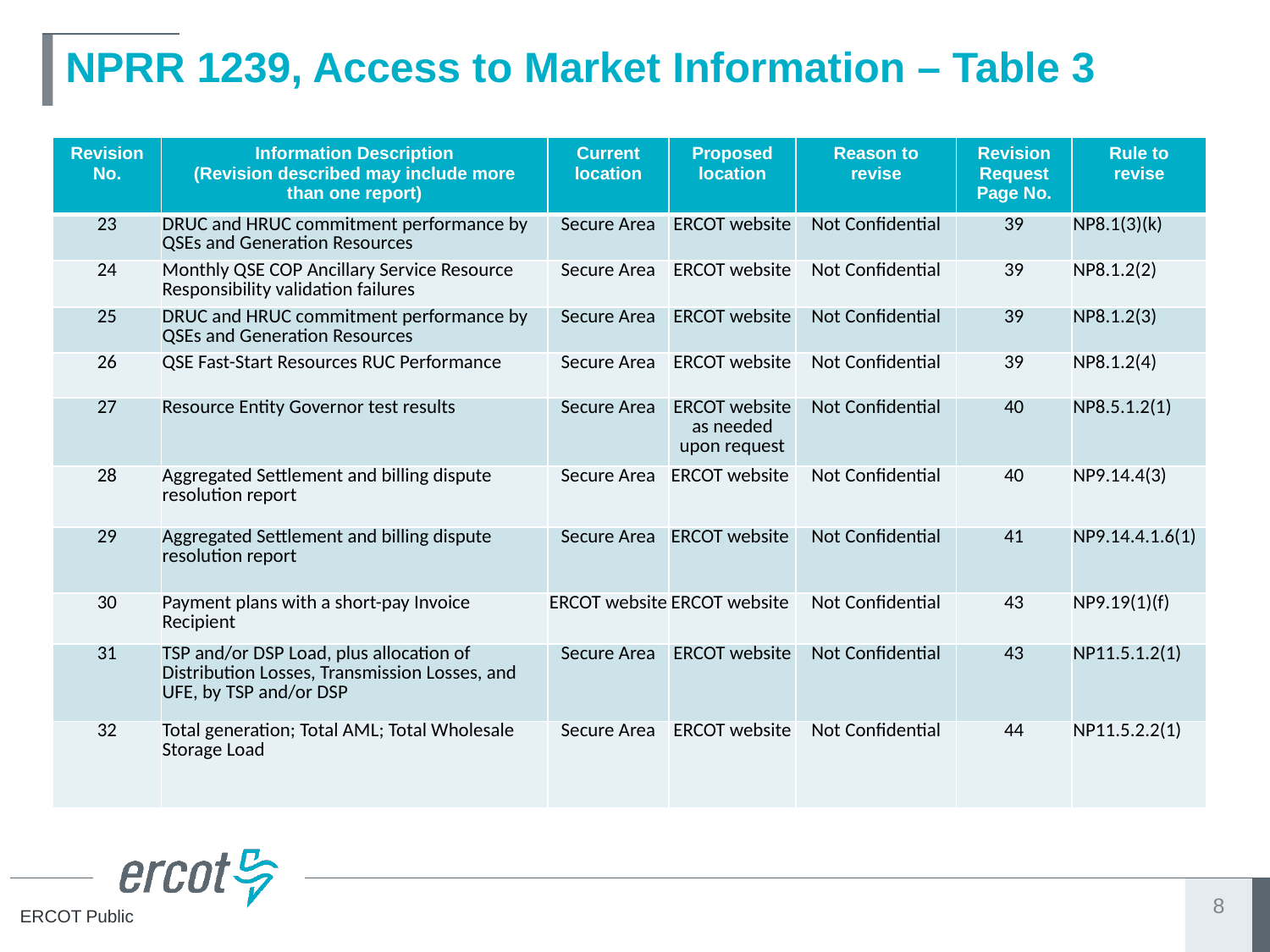

# NPRR 1239, Access to Market Information – Table 3
| Revision No. | Information Description (Revision described may include more than one report) | Current location | Proposed location | Reason to revise | Revision Request Page No. | Rule to revise |
| --- | --- | --- | --- | --- | --- | --- |
| 23 | DRUC and HRUC commitment performance by QSEs and Generation Resources | Secure Area | ERCOT website | Not Confidential | 39 | NP8.1(3)(k) |
| 24 | Monthly QSE COP Ancillary Service Resource Responsibility validation failures | Secure Area | ERCOT website | Not Confidential | 39 | NP8.1.2(2) |
| 25 | DRUC and HRUC commitment performance by QSEs and Generation Resources | Secure Area | ERCOT website | Not Confidential | 39 | NP8.1.2(3) |
| 26 | QSE Fast-Start Resources RUC Performance | Secure Area | ERCOT website | Not Confidential | 39 | NP8.1.2(4) |
| 27 | Resource Entity Governor test results | Secure Area | ERCOT website as needed upon request | Not Confidential | 40 | NP8.5.1.2(1) |
| 28 | Aggregated Settlement and billing dispute resolution report | Secure Area | ERCOT website | Not Confidential | 40 | NP9.14.4(3) |
| 29 | Aggregated Settlement and billing dispute resolution report | Secure Area | ERCOT website | Not Confidential | 41 | NP9.14.4.1.6(1) |
| 30 | Payment plans with a short-pay Invoice Recipient | ERCOT website | ERCOT website | Not Confidential | 43 | NP9.19(1)(f) |
| 31 | TSP and/or DSP Load, plus allocation of Distribution Losses, Transmission Losses, and UFE, by TSP and/or DSP | Secure Area | ERCOT website | Not Confidential | 43 | NP11.5.1.2(1) |
| 32 | Total generation; Total AML; Total Wholesale Storage Load | Secure Area | ERCOT website | Not Confidential | 44 | NP11.5.2.2(1) |
8